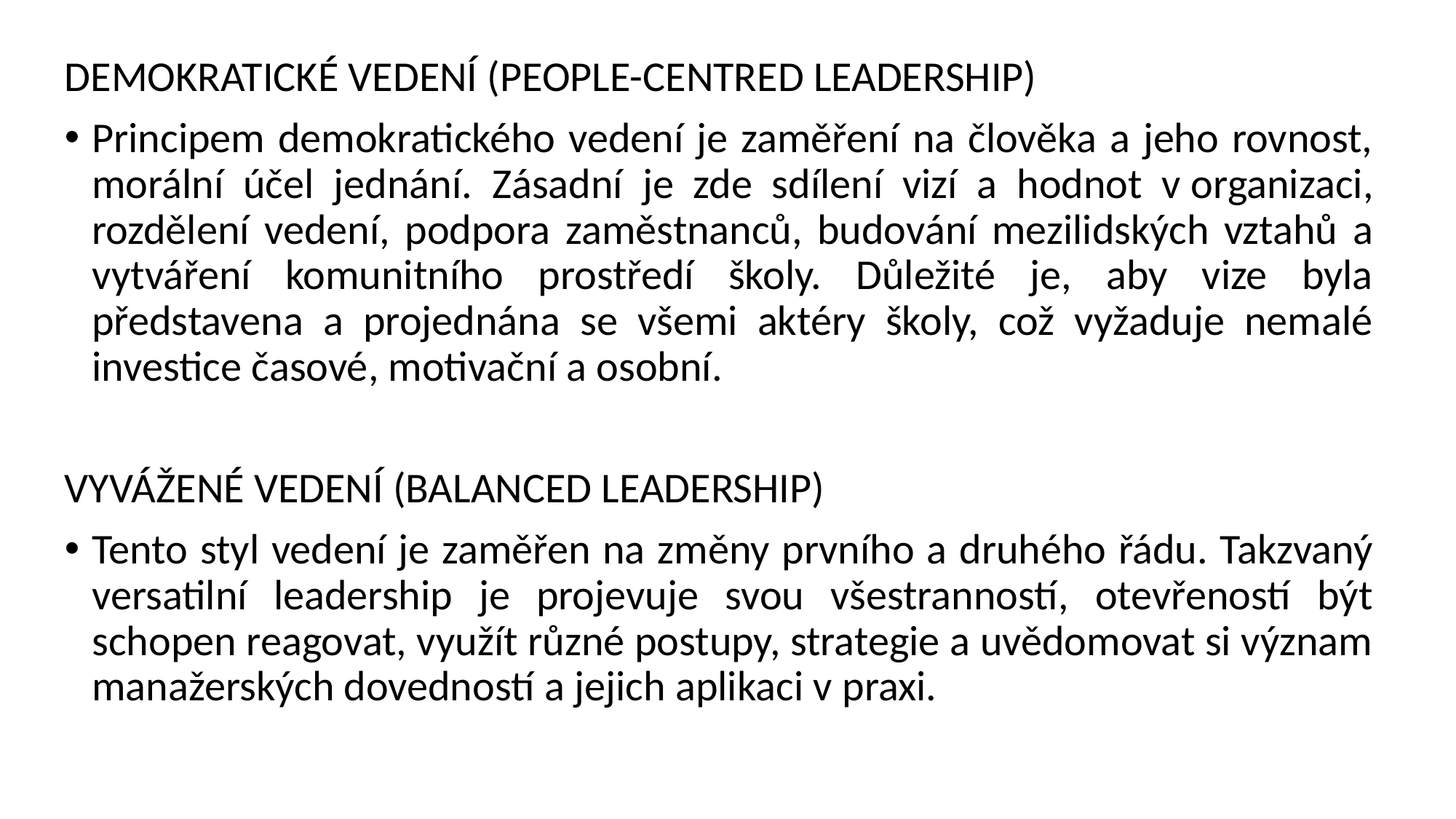

DEMOKRATICKÉ VEDENÍ (PEOPLE-CENTRED LEADERSHIP)
Principem demokratického vedení je zaměření na člověka a jeho rovnost, morální účel jednání. Zásadní je zde sdílení vizí a hodnot v organizaci, rozdělení vedení, podpora zaměstnanců, budování mezilidských vztahů a vytváření komunitního prostředí školy. Důležité je, aby vize byla představena a projednána se všemi aktéry školy, což vyžaduje nemalé investice časové, motivační a osobní.

VYVÁŽENÉ VEDENÍ (BALANCED LEADERSHIP)
Tento styl vedení je zaměřen na změny prvního a druhého řádu. Takzvaný versatilní leadership je projevuje svou všestranností, otevřeností být schopen reagovat, využít různé postupy, strategie a uvědomovat si význam manažerských dovedností a jejich aplikaci v praxi.